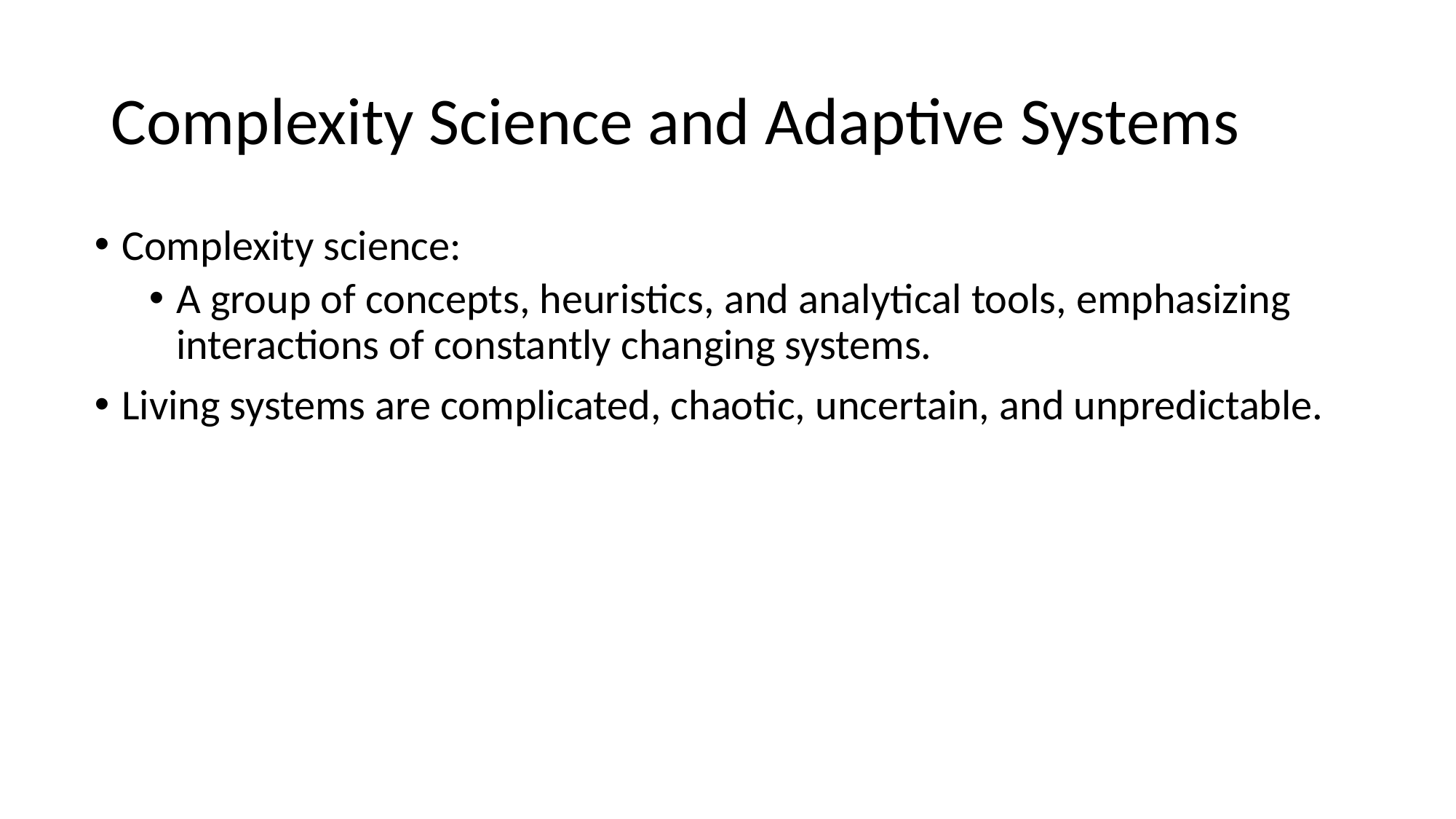

# Complexity Science and Adaptive Systems
Complexity science:
A group of concepts, heuristics, and analytical tools, emphasizing interactions of constantly changing systems.
Living systems are complicated, chaotic, uncertain, and unpredictable.